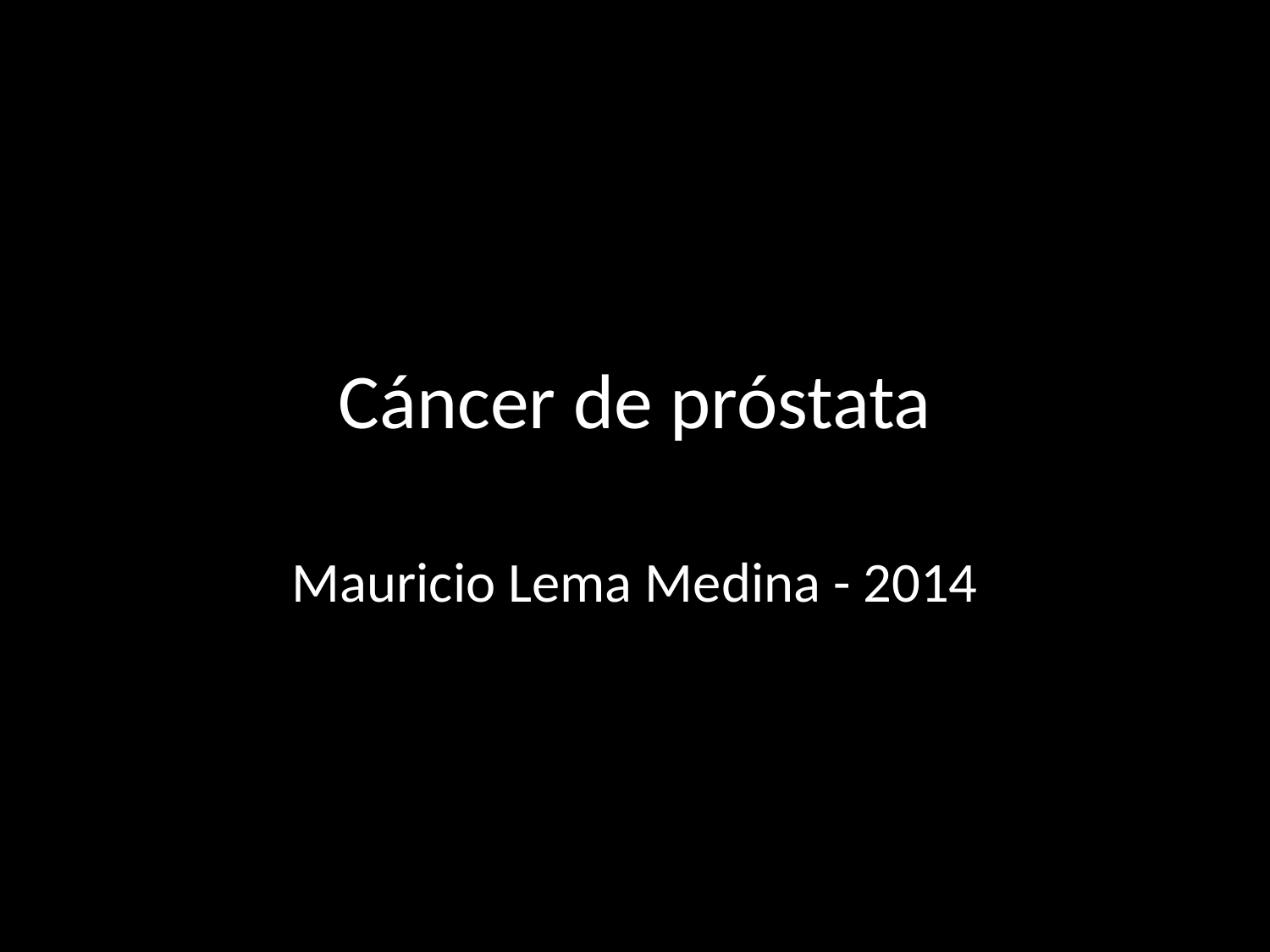

# Cáncer de próstata
Mauricio Lema Medina - 2014